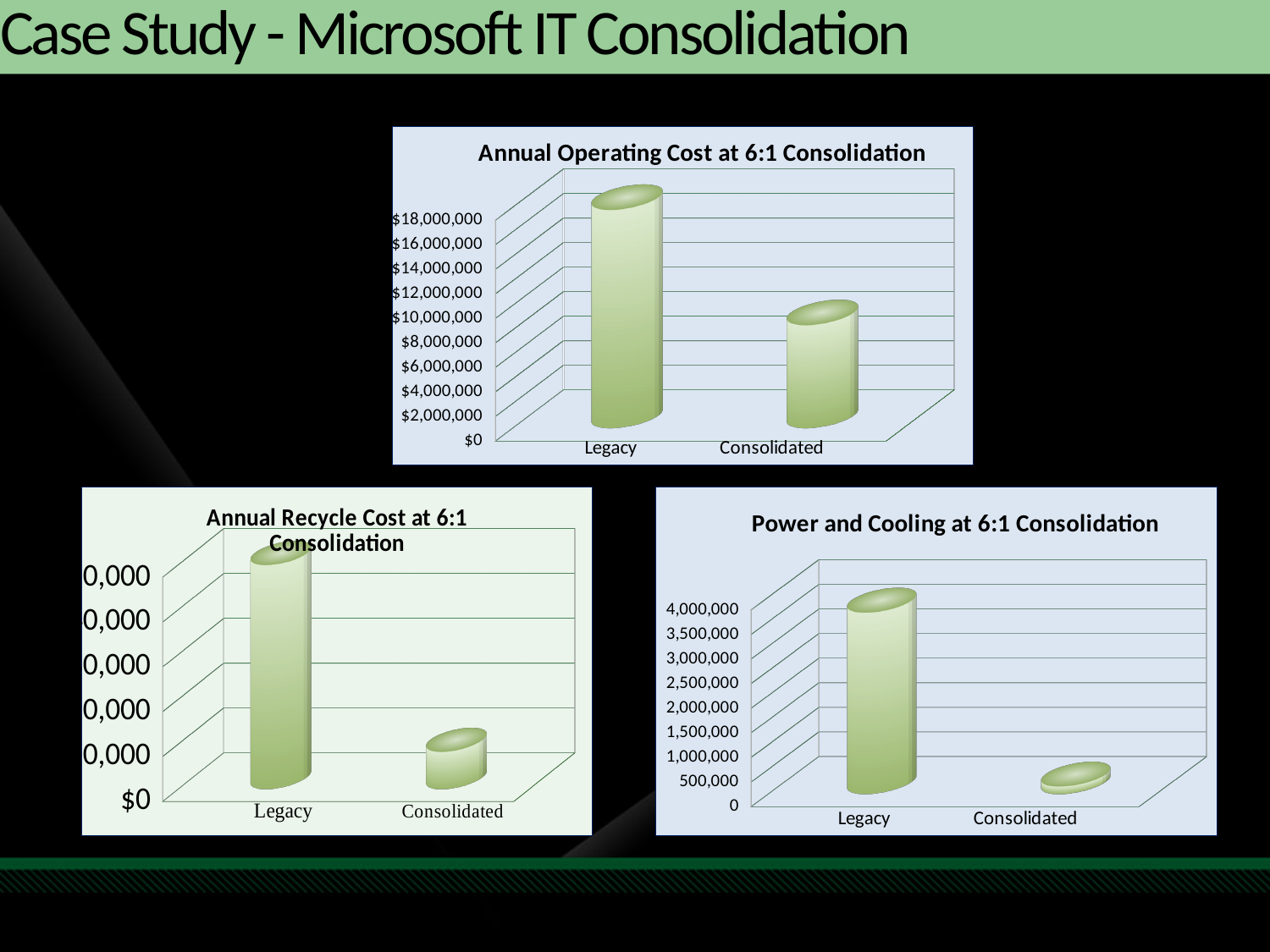

# Case Study - Microsoft IT Consolidation

[unsupported chart]

[unsupported chart]

[unsupported chart]